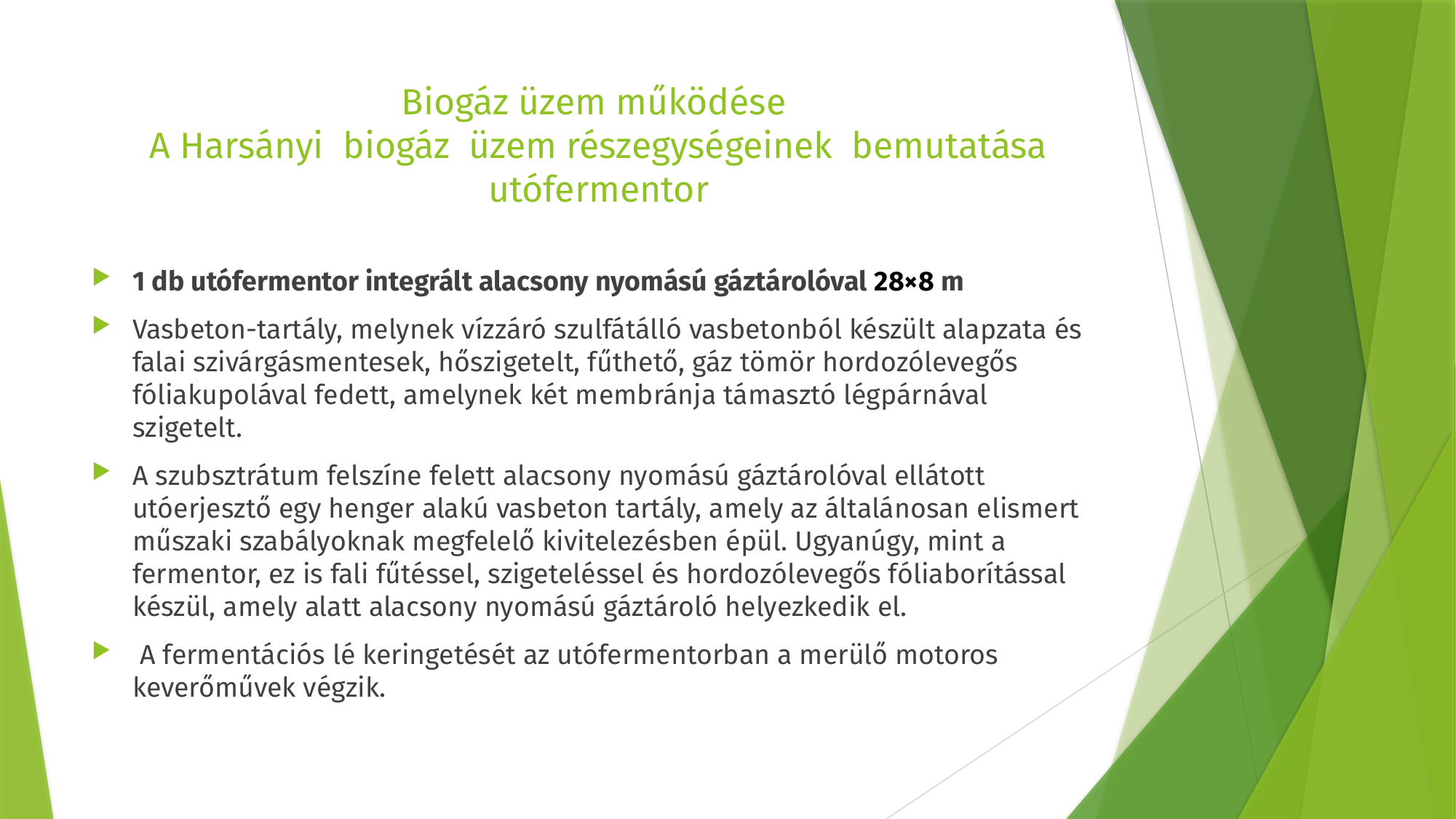

# Biogáz üzem működése A Harsányi  biogáz  üzem részegységeinek  bemutatása utófermentor
1 db utófermentor integrált alacsony nyomású gáztárolóval 28×8 m
Vasbeton-tartály, melynek vízzáró szulfátálló vasbetonból készült alapzata és falai szivárgásmentesek, hőszigetelt, fűthető, gáz tömör hordozólevegős fóliakupolával fedett, amelynek két membránja támasztó légpárnával szigetelt.
A szubsztrátum felszíne felett alacsony nyomású gáztárolóval ellátott utóerjesztő egy henger alakú vasbeton tartály, amely az általánosan elismert műszaki szabályoknak megfelelő kivitelezésben épül. Ugyanúgy, mint a fermentor, ez is fali fűtéssel, szigeteléssel és hordozólevegős fóliaborítással készül, amely alatt alacsony nyomású gáztároló helyezkedik el.
 A fermentációs lé keringetését az utófermentorban a merülő motoros keverőművek végzik.